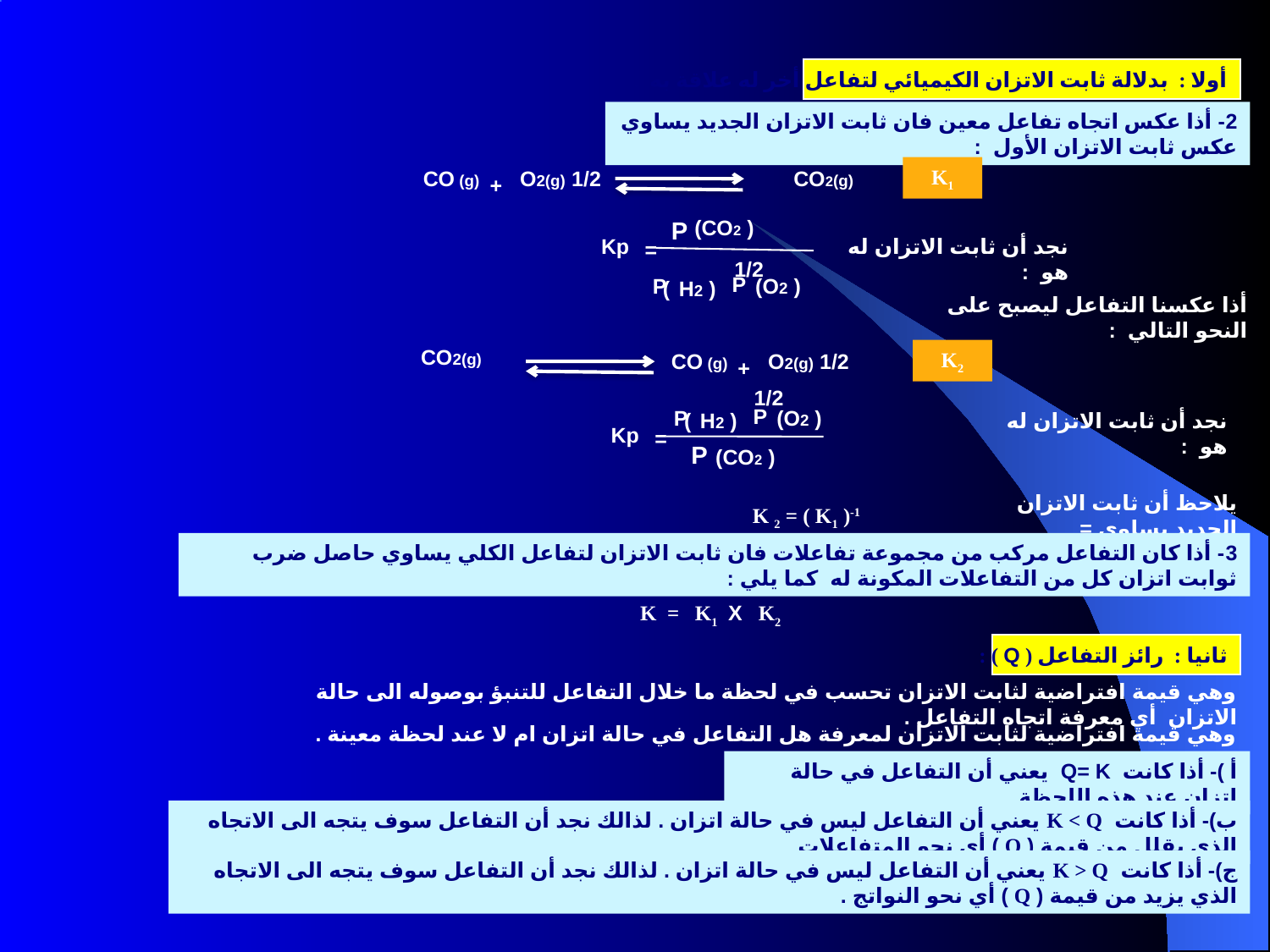

أولا :  بدلالة ثابت الاتزان الكيميائي لتفاعل أخر له علاقة به  .
2- أذا عكس اتجاه تفاعل معين فان ثابت الاتزان الجديد يساوي عكس ثابت الاتزان الأول  :
CO (g)
1/2 O2(g)
CO2(g)
K1
+
P
( CO2)
Kp
=
نجد أن ثابت الاتزان له  هو  :
1/2
P
P
( O2)
( H2  )
أذا عكسنا التفاعل ليصبح على النحو التالي  :
CO2(g)
CO (g)
1/2 O2(g)
K2
+
1/2
P
P
( O2)
( H2  )
نجد أن ثابت الاتزان له  هو  :
Kp
=
P
( CO2)
يلاحظ أن ثابت الاتزان الجديد يساوي =
K 2 = ( K1 )-1
3- أذا كان التفاعل مركب من مجموعة تفاعلات فان ثابت الاتزان لتفاعل الكلي يساوي حاصل ضرب ثوابت اتزان كل من التفاعلات المكونة له  كما يلي :
K  =   K1  X   K2
ثانيا :  رائز التفاعل ( Q ) :
وهي قيمة افتراضية لثابت الاتزان تحسب في لحظة ما خلال التفاعل للتنبؤ بوصوله الى حالة الاتزان  أي معرفة اتجاه التفاعل .
وهي قيمة افتراضية لثابت الاتزان لمعرفة هل التفاعل في حالة اتزان ام لا عند لحظة معينة .
أ )- أذا كانت  Q= K  يعني أن التفاعل في حالة اتزان عند هذه اللحظة .
ب)- أذا كانت  K < Q يعني أن التفاعل ليس في حالة اتزان . لذالك نجد أن التفاعل سوف يتجه الى الاتجاه الذي يقلل من قيمة ( Q ) أي نحو المتفاعلات
ج)- أذا كانت  K > Q يعني أن التفاعل ليس في حالة اتزان . لذالك نجد أن التفاعل سوف يتجه الى الاتجاه الذي يزيد من قيمة ( Q ) أي نحو النواتج .